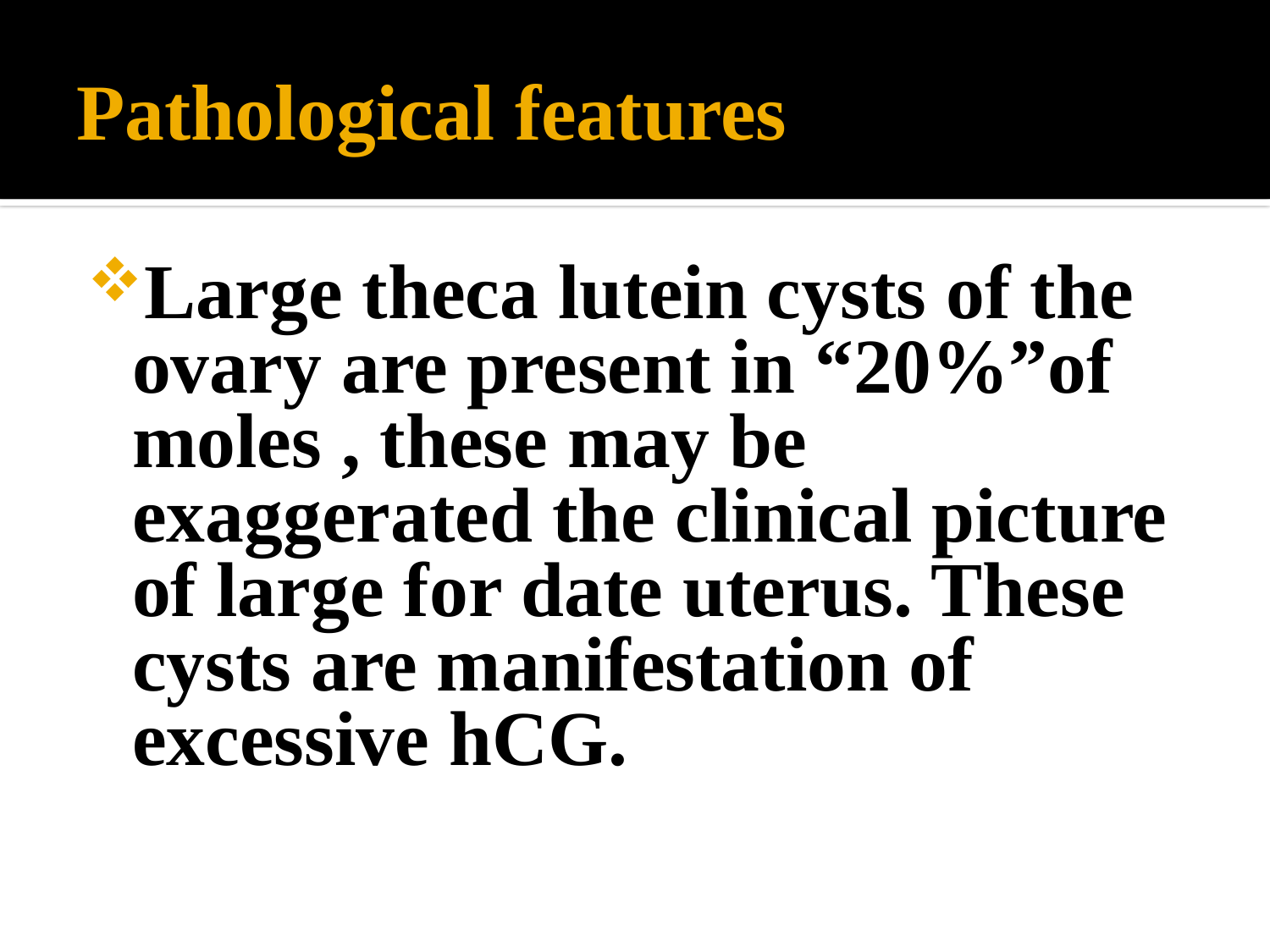

# Pathological features
Large theca lutein cysts of the ovary are present in “20%”of moles , these may be exaggerated the clinical picture of large for date uterus. These cysts are manifestation of excessive hCG.